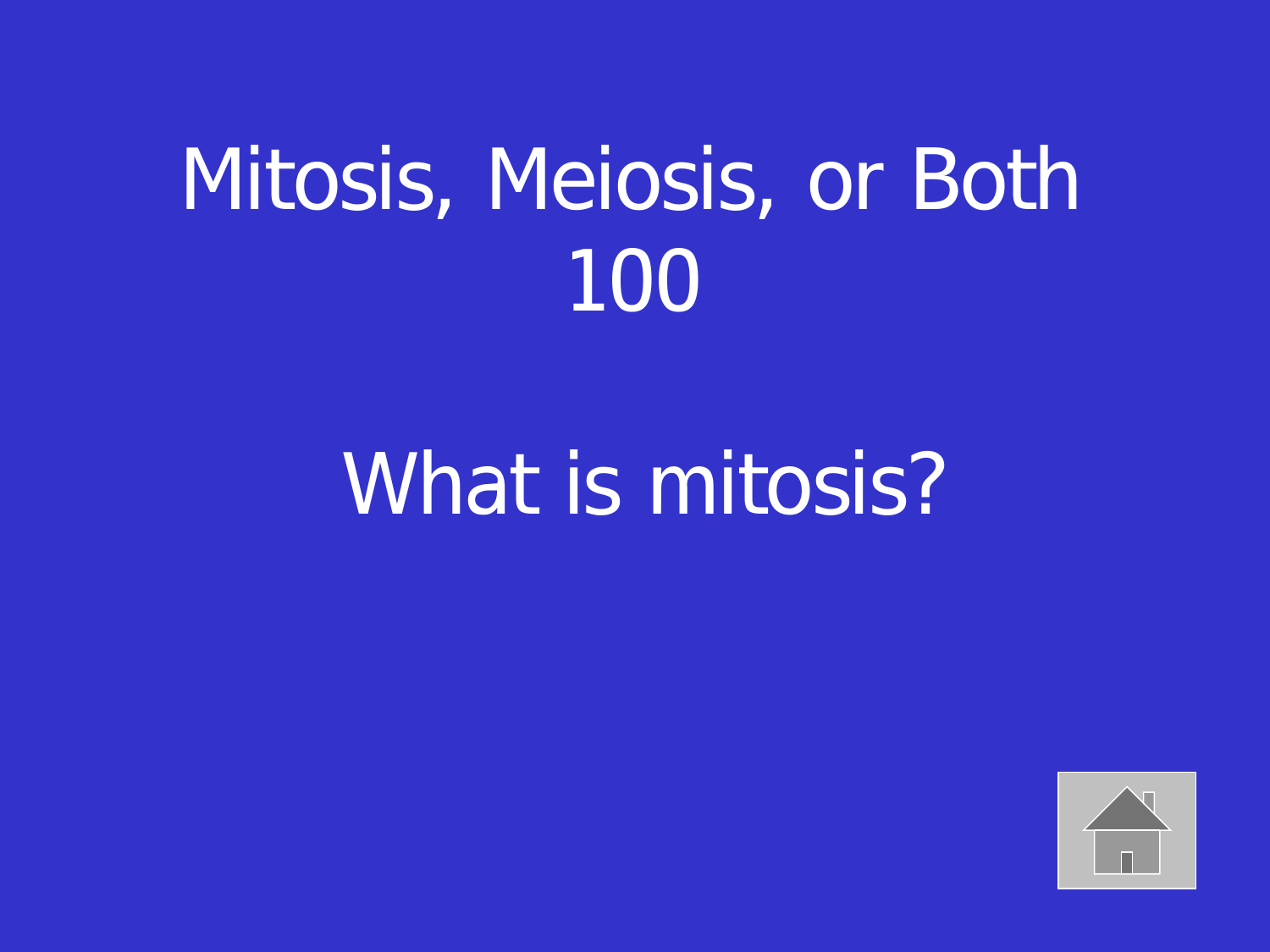

# Mitosis, Meiosis, or Both 100 What is mitosis?